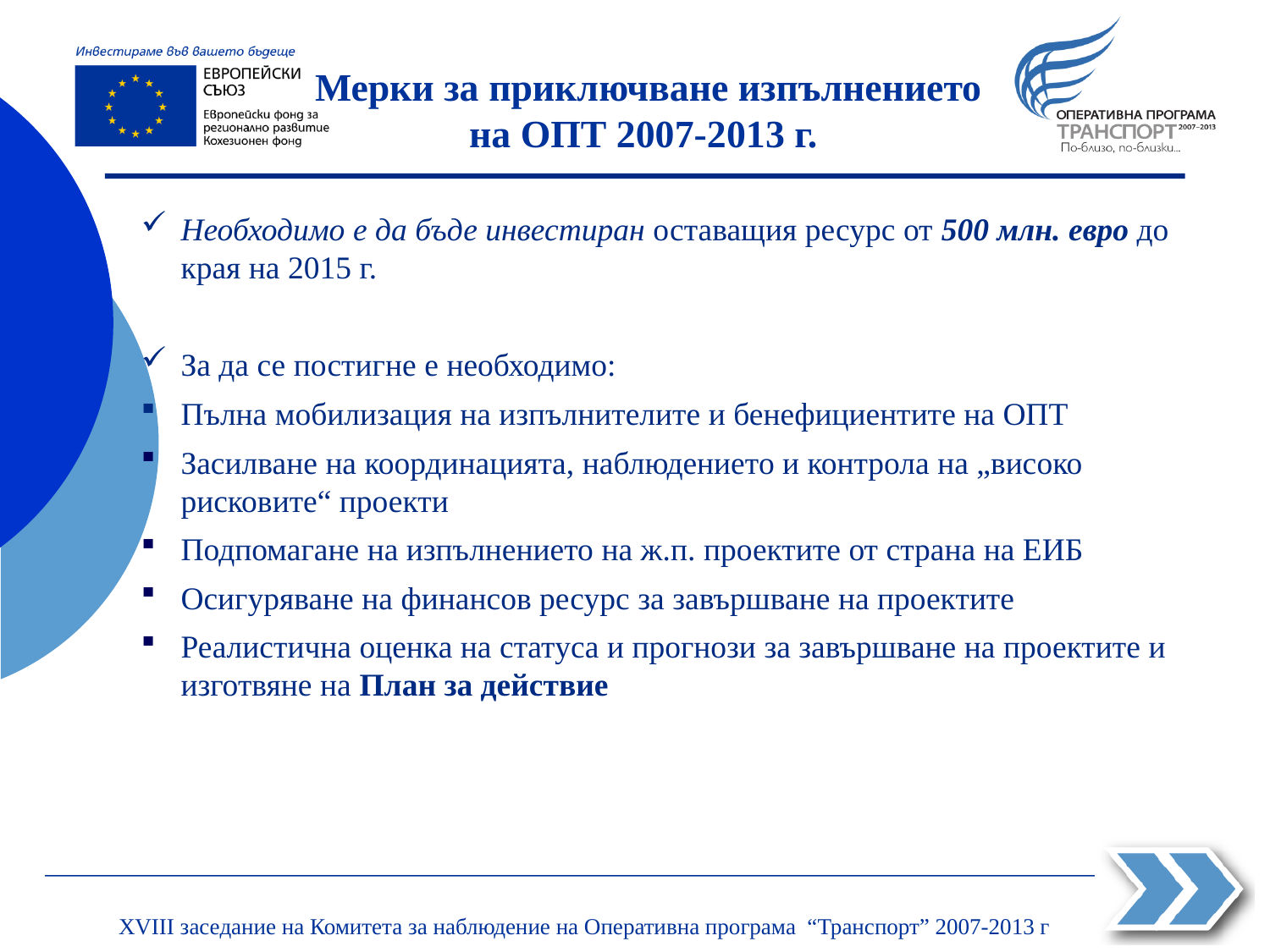

Мерки за приключване изпълнението на ОПТ 2007-2013 г.

Необходимо е да бъде инвестиран оставащия ресурс от 500 млн. евро до края на 2015 г.

За да се постигне е необходимо:
Пълна мобилизация на изпълнителите и бенефициентите на ОПТ
Засилване на координацията, наблюдението и контрола на „високо рисковите“ проекти
Подпомагане на изпълнението на ж.п. проектите от страна на ЕИБ
Осигуряване на финансов ресурс за завършване на проектите
Реалистична оценка на статуса и прогнози за завършване на проектите и изготвяне на План за действие

XVIII заседание на Комитета за наблюдение на Оперативна програма  “Транспорт” 2007-2013 г